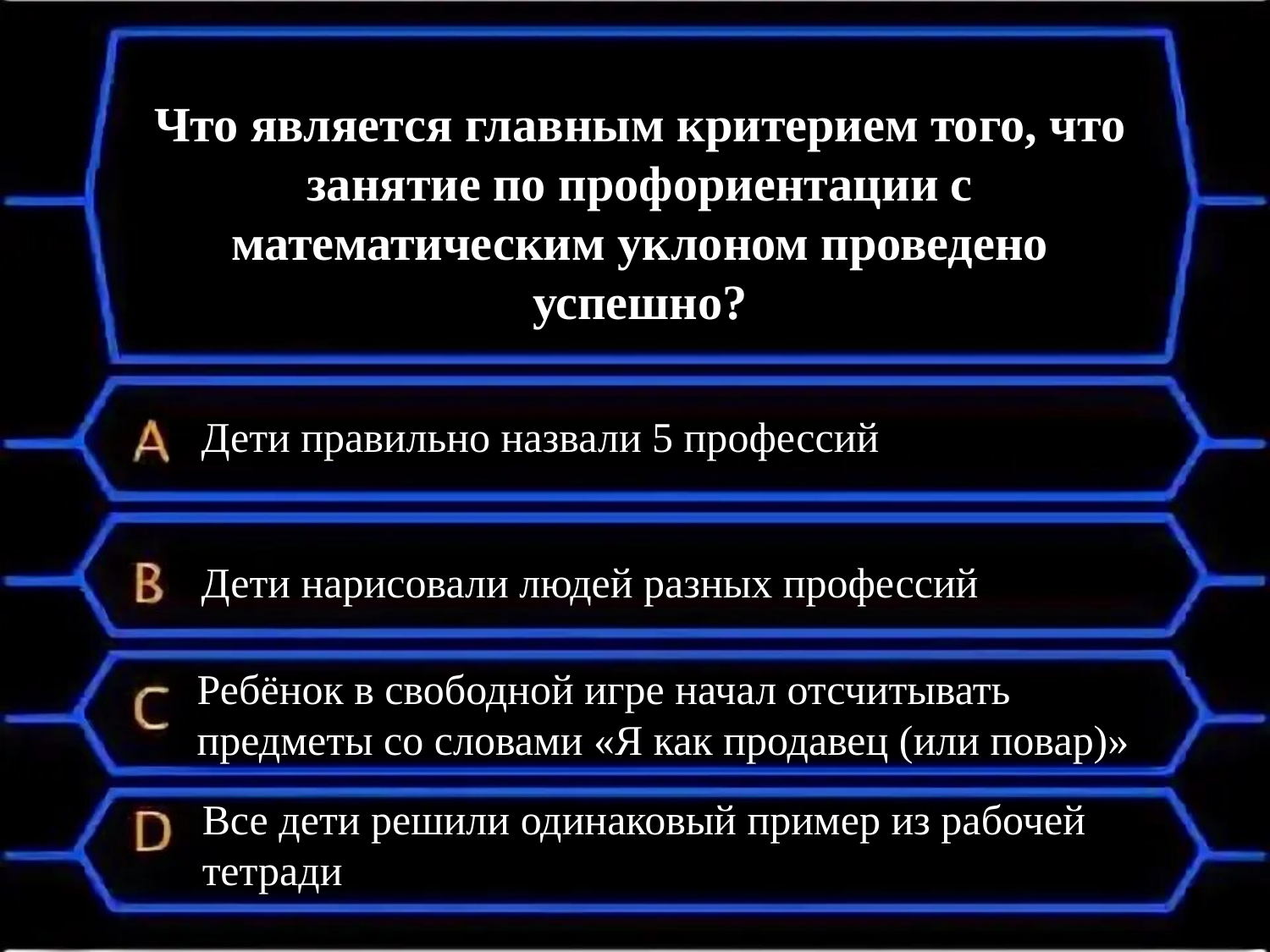

Что является главным критерием того, что занятие по профориентации с математическим уклоном проведено успешно?

Дети правильно назвали 5 профессий
Дети нарисовали людей разных профессий
Ребёнок в свободной игре начал отсчитывать предметы со словами «Я как продавец (или повар)»
Все дети решили одинаковый пример из рабочей тетради